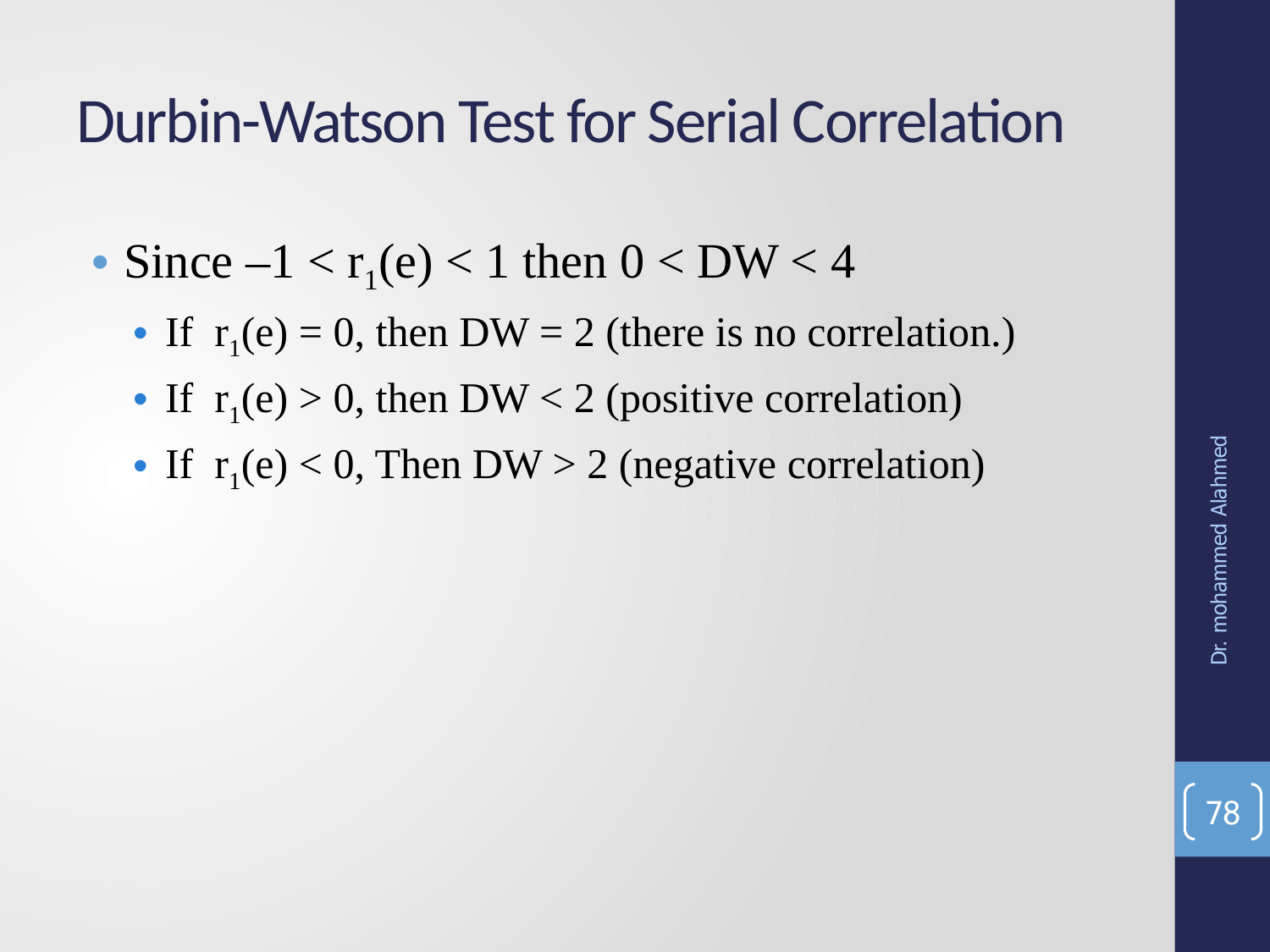

# Durbin-Watson Test for Serial Correlation
Since –1 < r1(e) < 1 then 0 < DW < 4
If  r1(e) = 0, then DW = 2 (there is no correlation.)
If  r1(e) > 0, then DW < 2 (positive correlation)
If  r1(e) < 0, Then DW > 2 (negative correlation)
Dr. mohammed Alahmed
78